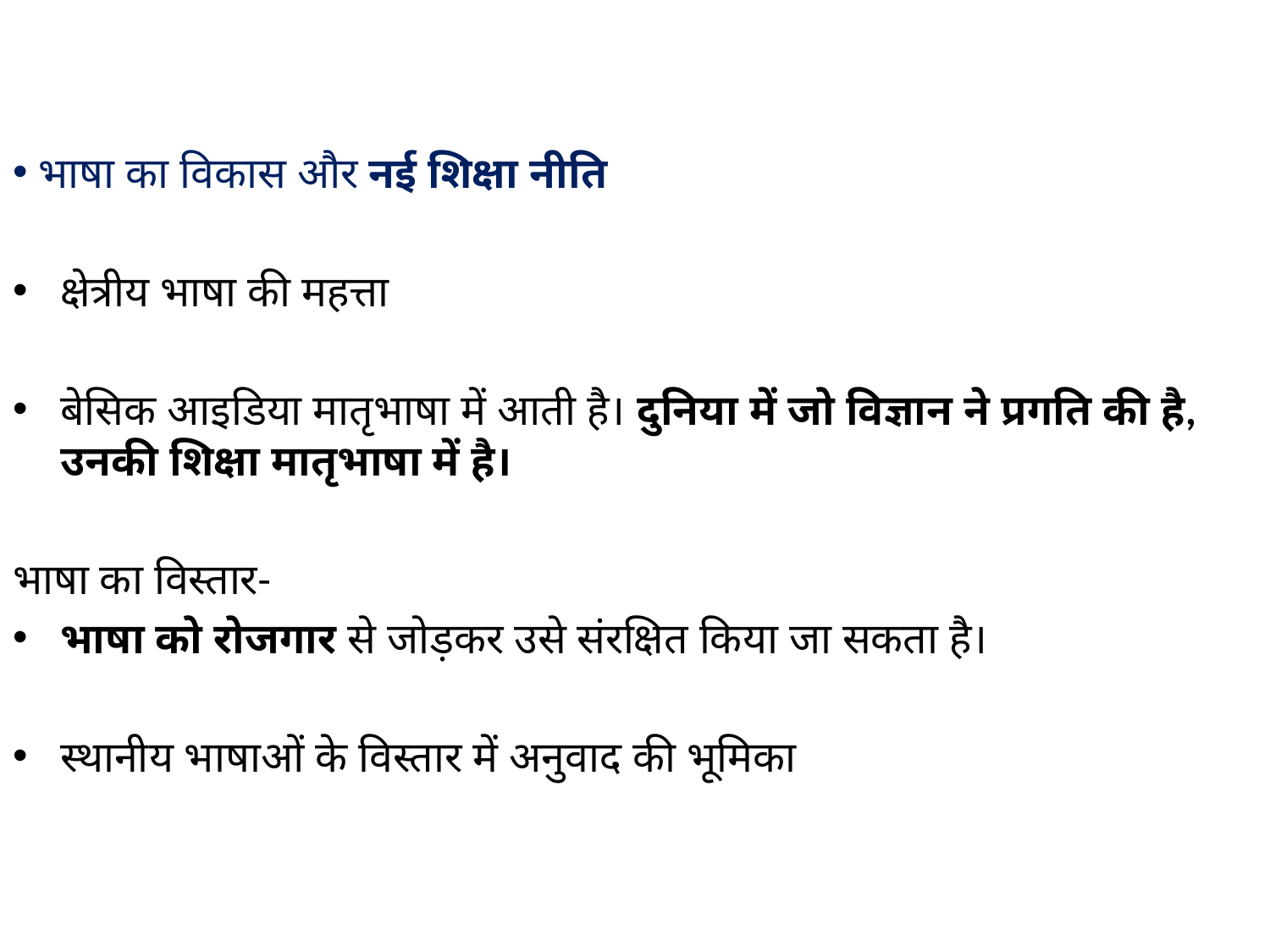

भाषा का विकास और नई शिक्षा नीति

क्षेत्रीय भाषा की महत्ता

बेसिक आइडिया मातृभाषा में आती है। दुनिया में जो विज्ञान ने प्रगति की है, उनकी शिक्षा मातृभाषा में है।

भाषा का विस्तार-
भाषा को रोजगार से जोड़कर उसे संरक्षित किया जा सकता है।

स्थानीय भाषाओं के विस्तार में अनुवाद की भूमिका